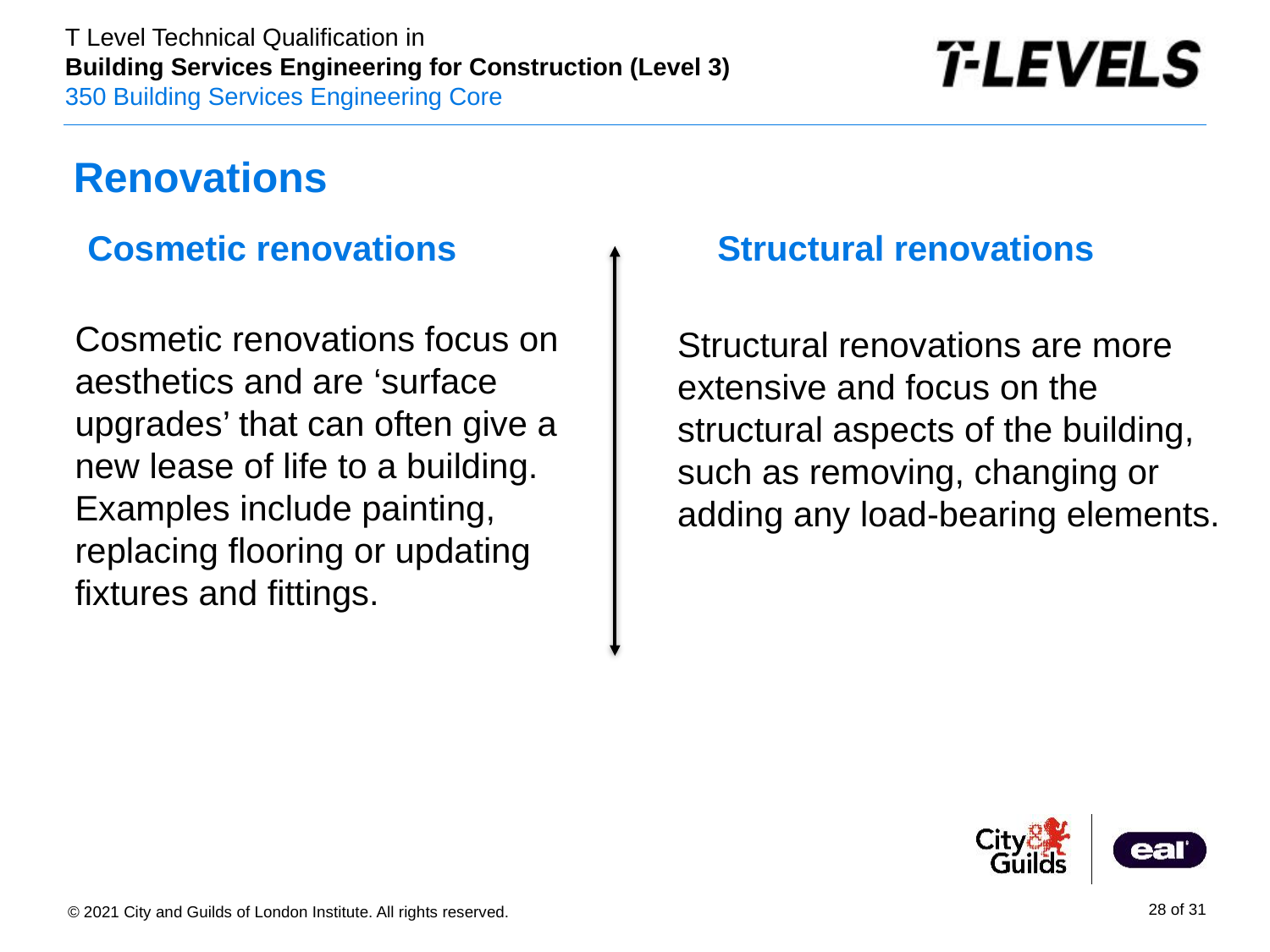

# Renovations
Structural renovations
Cosmetic renovations
Structural renovations are more extensive and focus on the structural aspects of the building, such as removing, changing or adding any load-bearing elements.
Cosmetic renovations focus on aesthetics and are ‘surface upgrades’ that can often give a new lease of life to a building. Examples include painting, replacing flooring or updating fixtures and fittings.